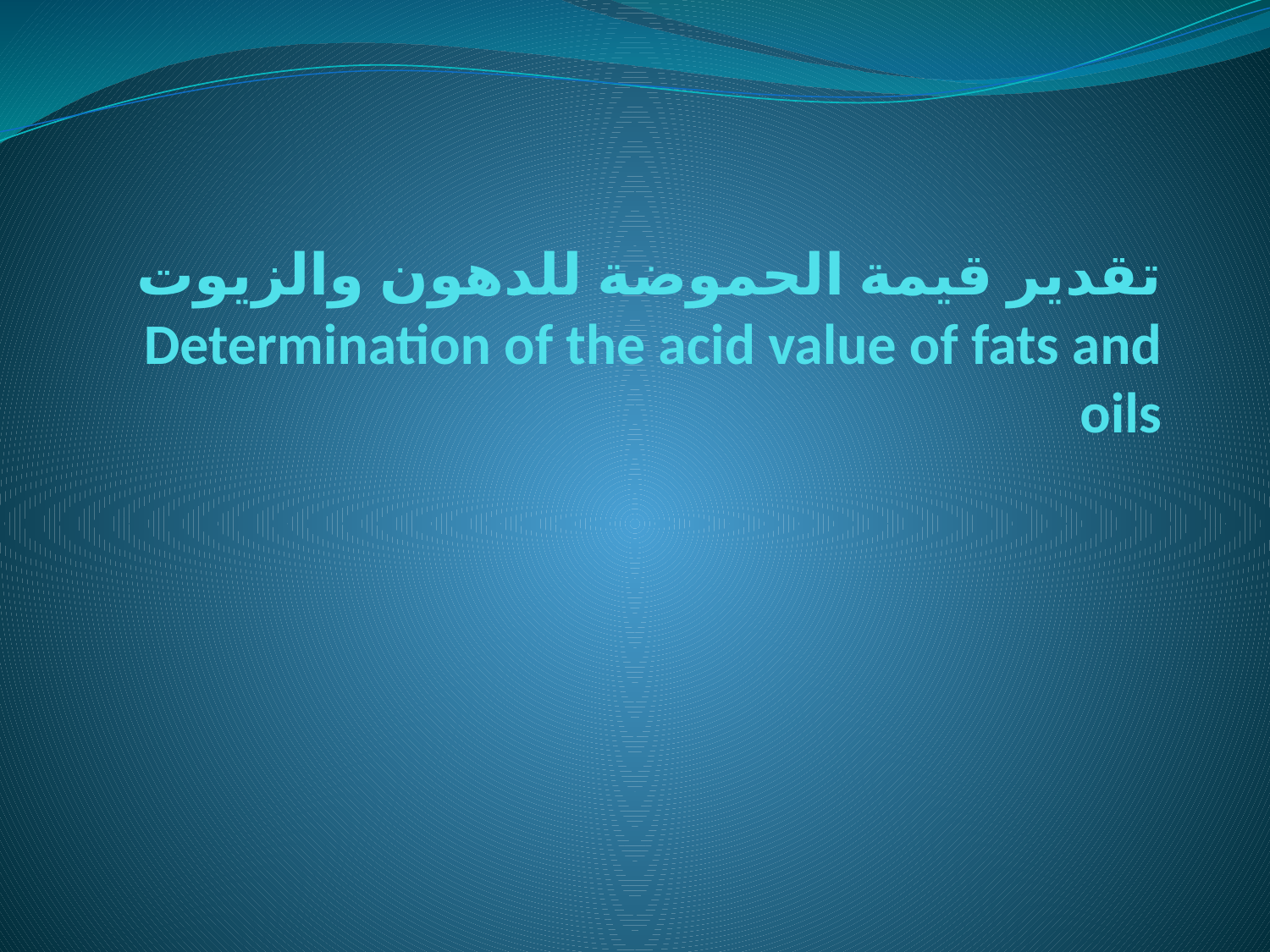

# تقدير قيمة الحموضة للدهون والزيوت Determination of the acid value of fats and oils